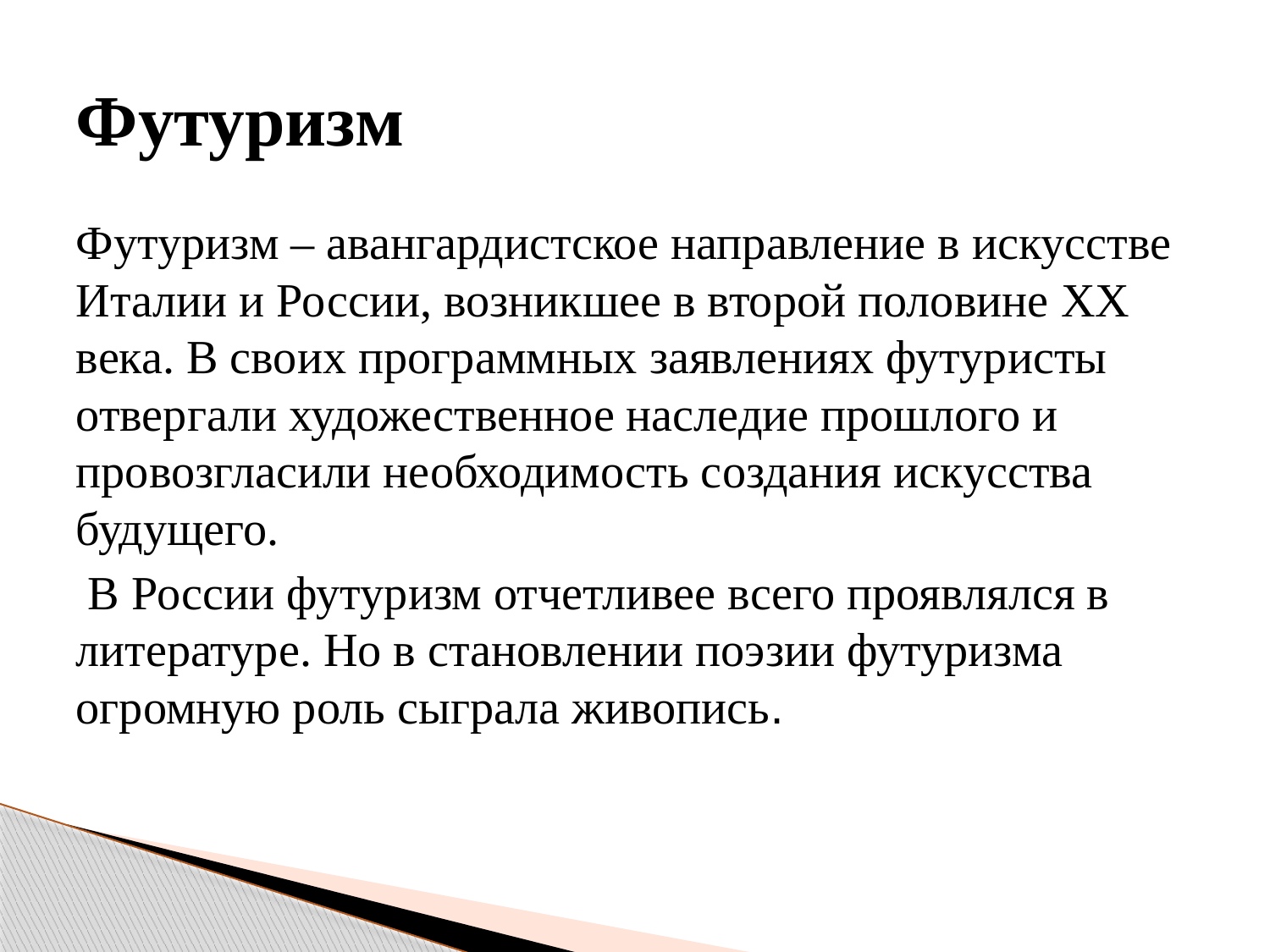

# Футуризм
Футуризм – авангардистское направление в искусстве Италии и России, возникшее в второй половине XX века. В своих программных заявлениях футуристы отвергали художественное наследие прошлого и провозгласили необходимость создания искусства будущего.
 В России футуризм отчетливее всего проявлялся в литературе. Но в становлении поэзии футуризма огромную роль сыграла живопись.